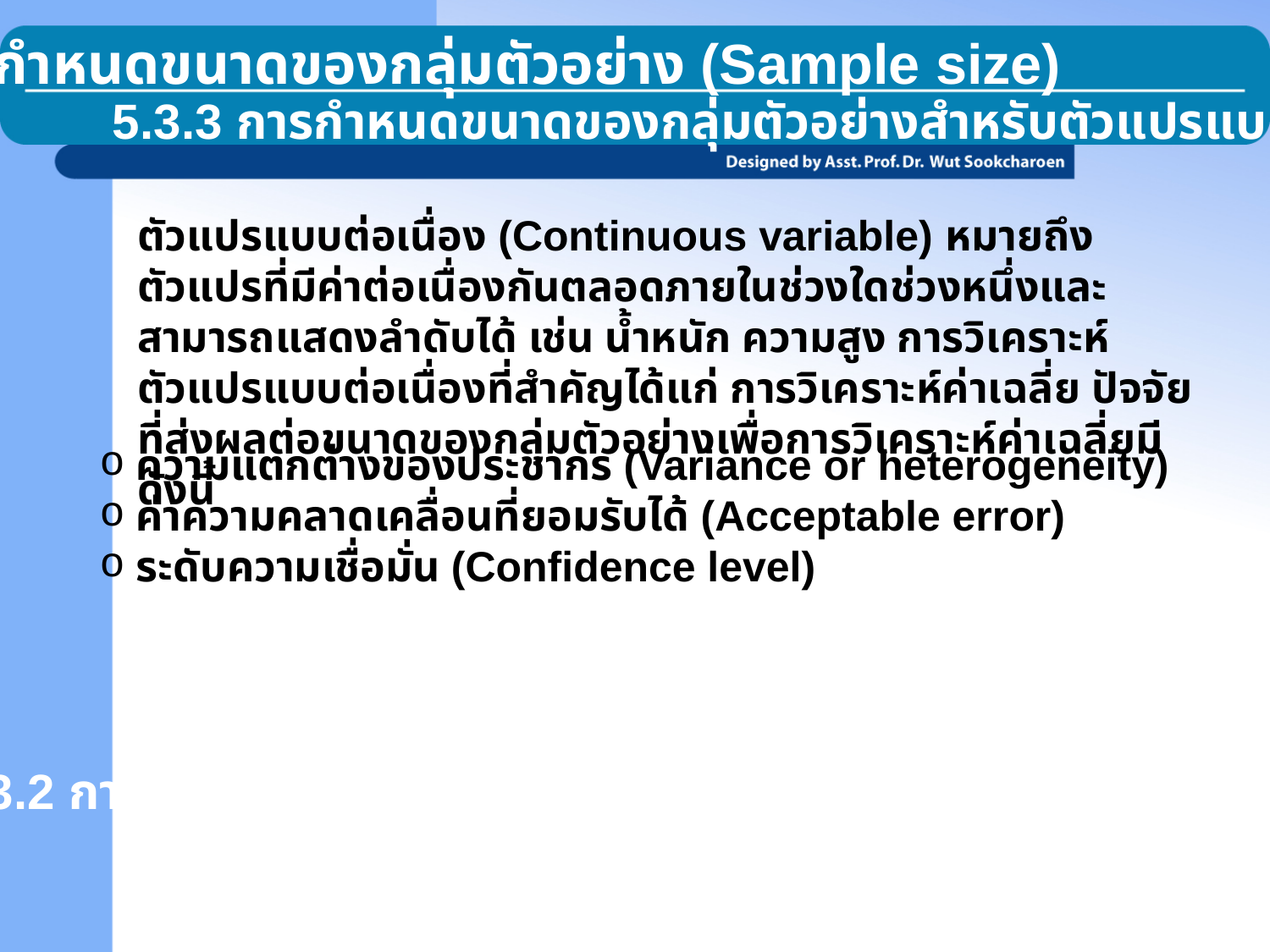

5.3 การกำหนดขนาดของกลุ่มตัวอย่าง (Sample size)
5.3.3 การกำหนดขนาดของกลุ่มตัวอย่างสำหรับตัวแปรแบบต่อเนื่อง
ตัวแปรแบบต่อเนื่อง (Continuous variable) หมายถึง ตัวแปรที่มีค่าต่อเนื่องกันตลอดภายในช่วงใดช่วงหนึ่งและสามารถแสดงลำดับได้ เช่น น้ำหนัก ความสูง การวิเคราะห์ตัวแปรแบบต่อเนื่องที่สำคัญได้แก่ การวิเคราะห์ค่าเฉลี่ย ปัจจัยที่ส่งผลต่อขนาดของกลุ่มตัวอย่างเพื่อการวิเคราะห์ค่าเฉลี่ยมีดังนี้
 ความแตกต่างของประชากร (Variance or heterogeneity)
 ค่าความคลาดเคลื่อนที่ยอมรับได้ (Acceptable error)
 ระดับความเชื่อมั่น (Confidence level)
5.3.2 การกำหนดขนาดของกลุ่มตัวอย่างโดยไม่อ้างอิงจำนวนประชากร